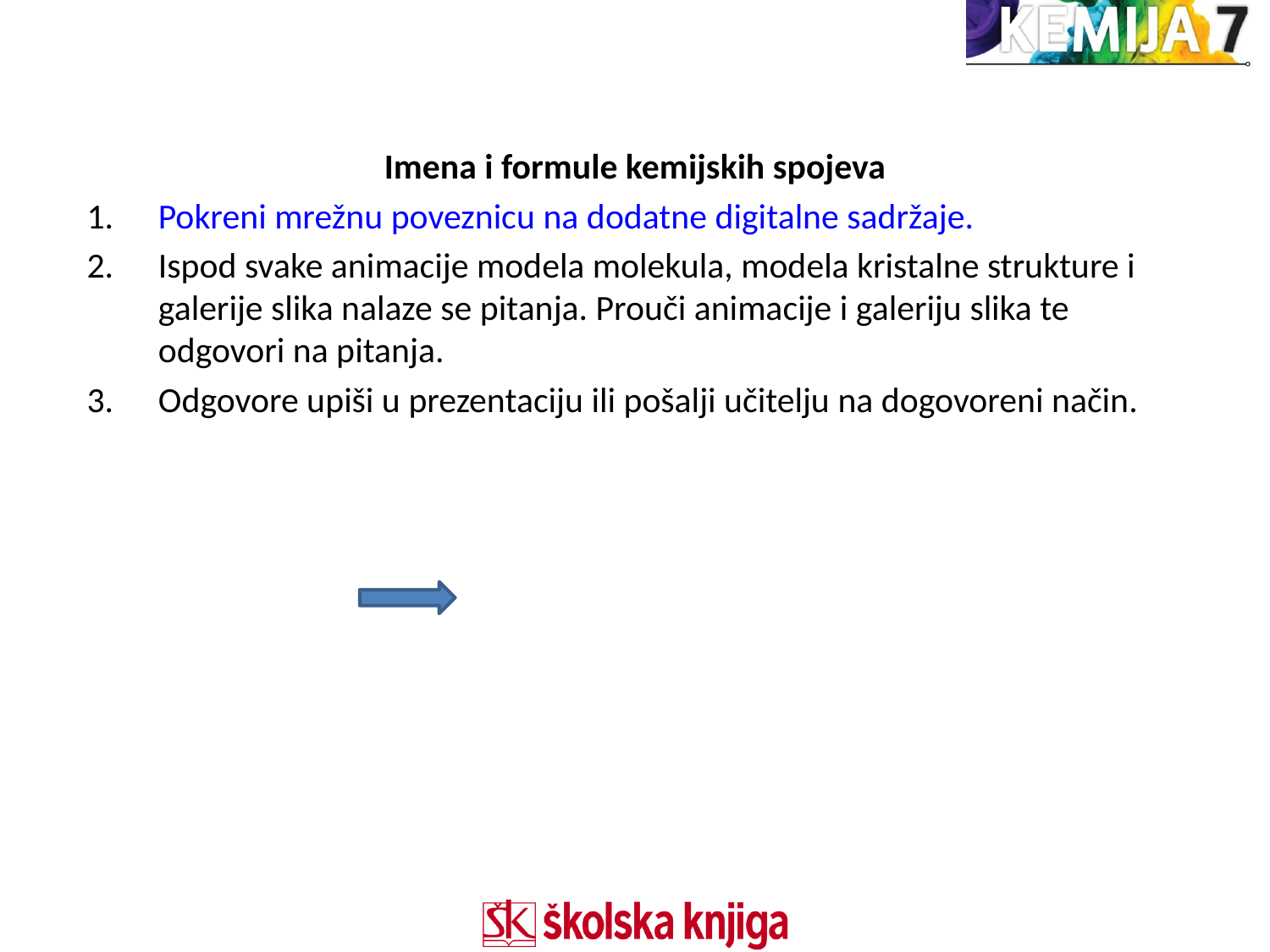

Imena i formule kemijskih spojeva
Pokreni mrežnu poveznicu na dodatne digitalne sadržaje.
Ispod svake animacije modela molekula, modela kristalne strukture i galerije slika nalaze se pitanja. Prouči animacije i galeriju slika te odgovori na pitanja.
Odgovore upiši u prezentaciju ili pošalji učitelju na dogovoreni način.